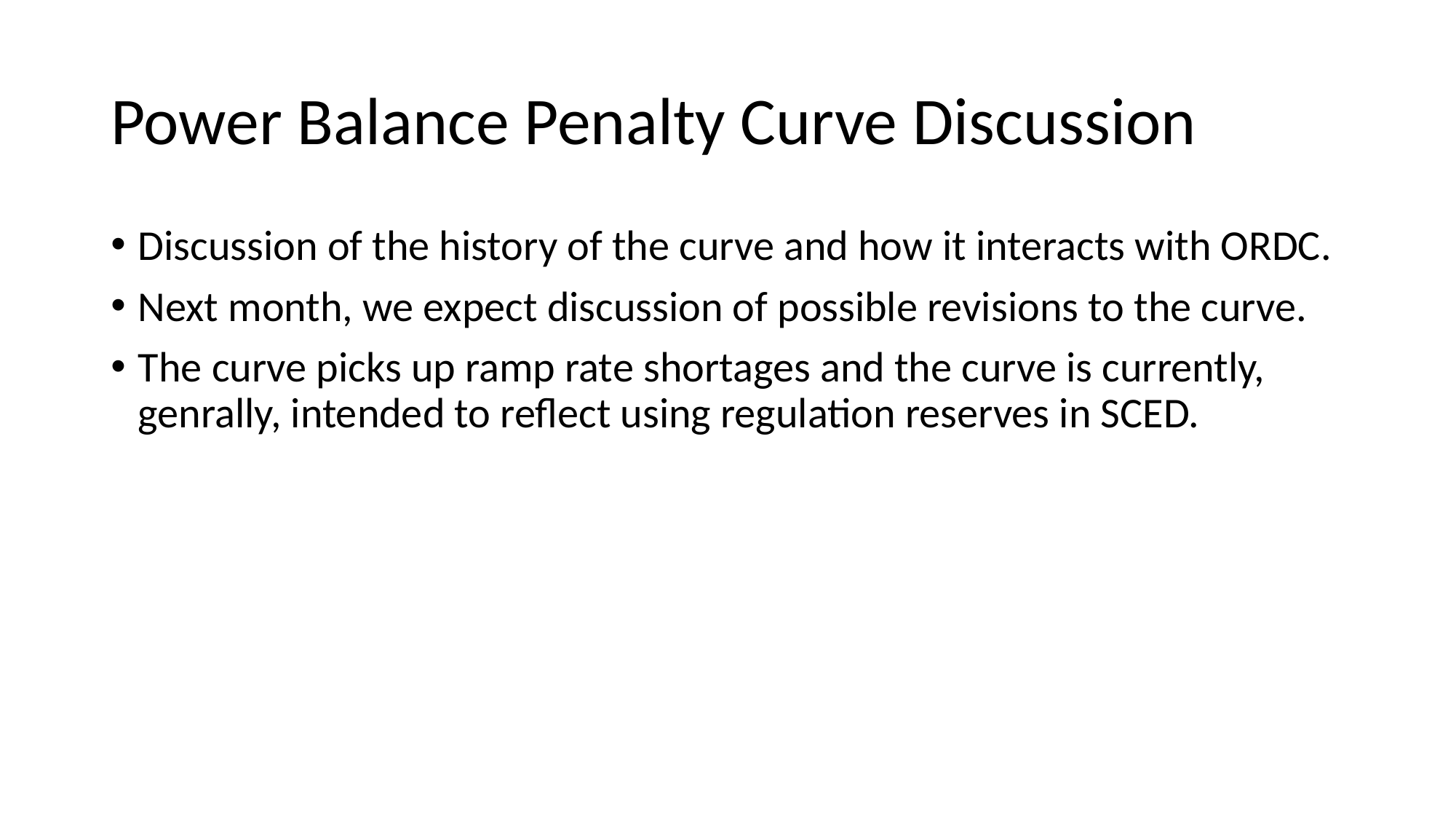

# Power Balance Penalty Curve Discussion
Discussion of the history of the curve and how it interacts with ORDC.
Next month, we expect discussion of possible revisions to the curve.
The curve picks up ramp rate shortages and the curve is currently, genrally, intended to reflect using regulation reserves in SCED.